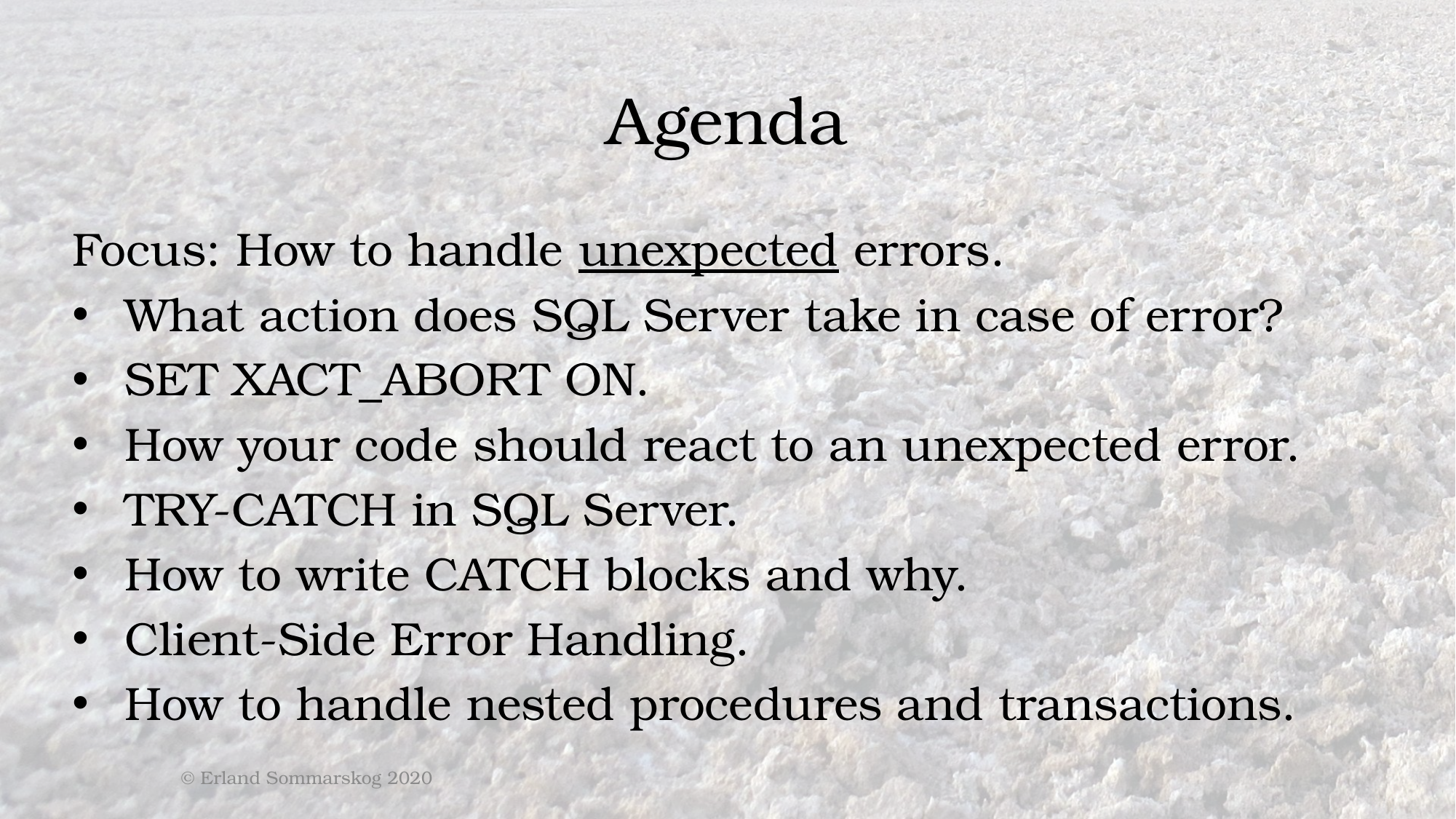

# Agenda
Focus: How to handle unexpected errors.
What action does SQL Server take in case of error?
SET XACT_ABORT ON.
How your code should react to an unexpected error.
TRY-CATCH in SQL Server.
How to write CATCH blocks and why.
Client-Side Error Handling.
How to handle nested procedures and transactions.
© Erland Sommarskog 2020